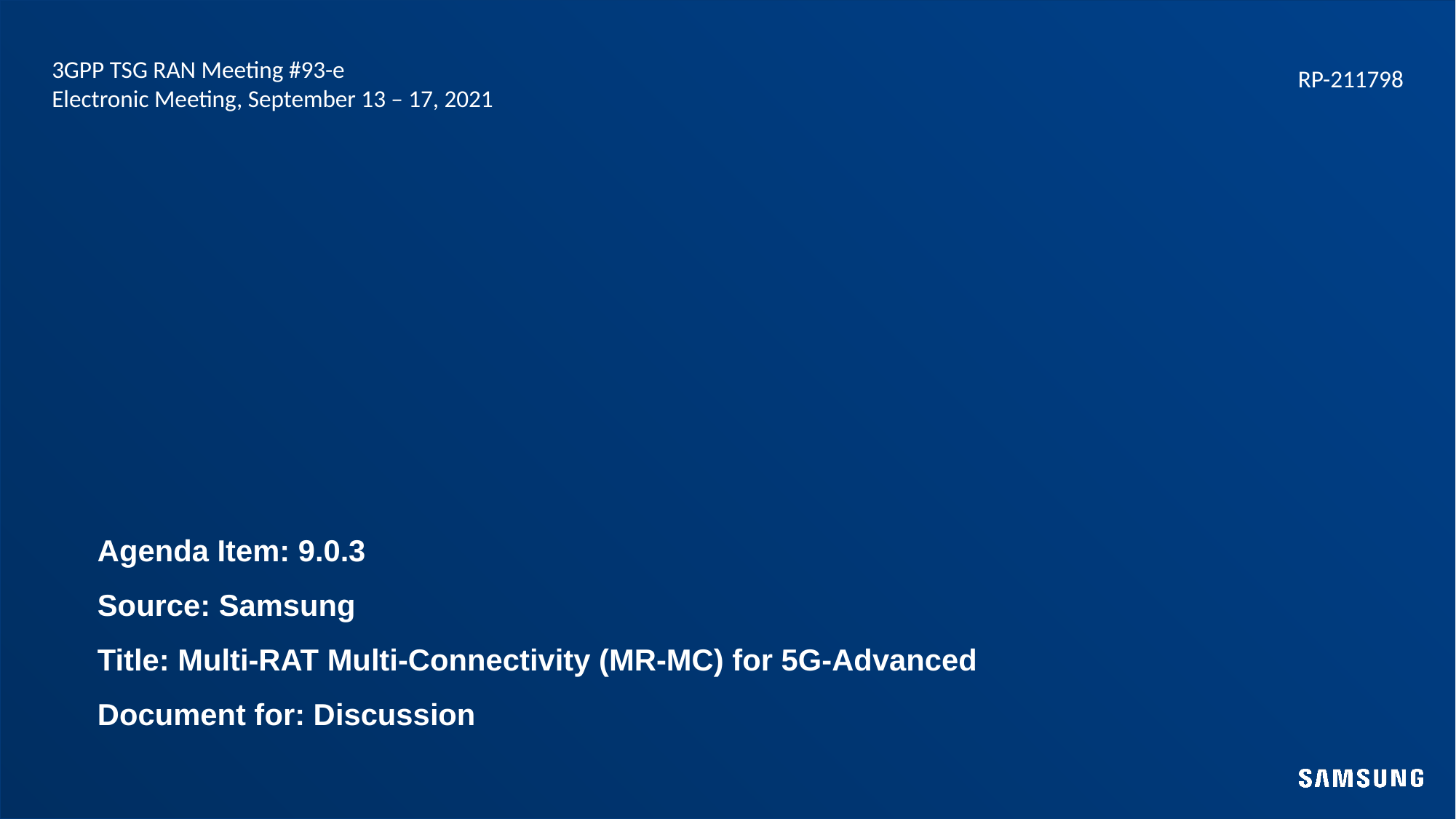

3GPP TSG RAN Meeting #93-e
Electronic Meeting, September 13 – 17, 2021
RP-211798
Agenda Item: 9.0.3
Source: Samsung
Title: Multi-RAT Multi-Connectivity (MR-MC) for 5G-Advanced
Document for: Discussion